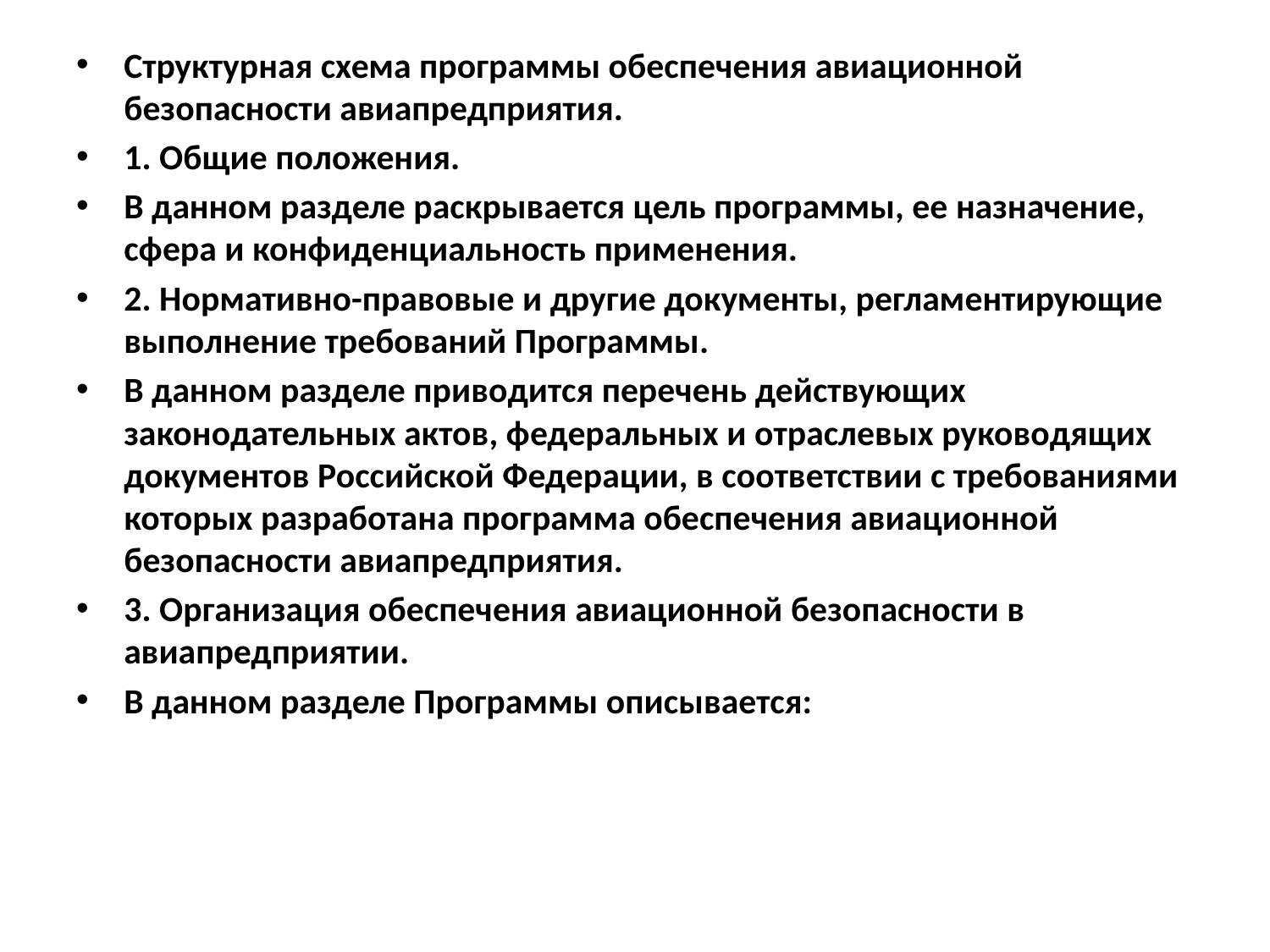

Структурная схема программы обеспечения авиационной безопасности авиапредприятия.
1. Общие положения.
В данном разделе раскрывается цель программы, ее назначение, сфера и конфиденциальность применения.
2. Нормативно-правовые и другие документы, регламентирующие выполнение требований Программы.
В данном разделе приводится перечень действующих законодательных актов, федеральных и отраслевых руководящих документов Российской Федерации, в соответствии с требованиями которых разработана программа обеспечения авиационной безопасности авиапредприятия.
3. Организация обеспечения авиационной безопасности в авиапредприятии.
В данном разделе Программы описывается: